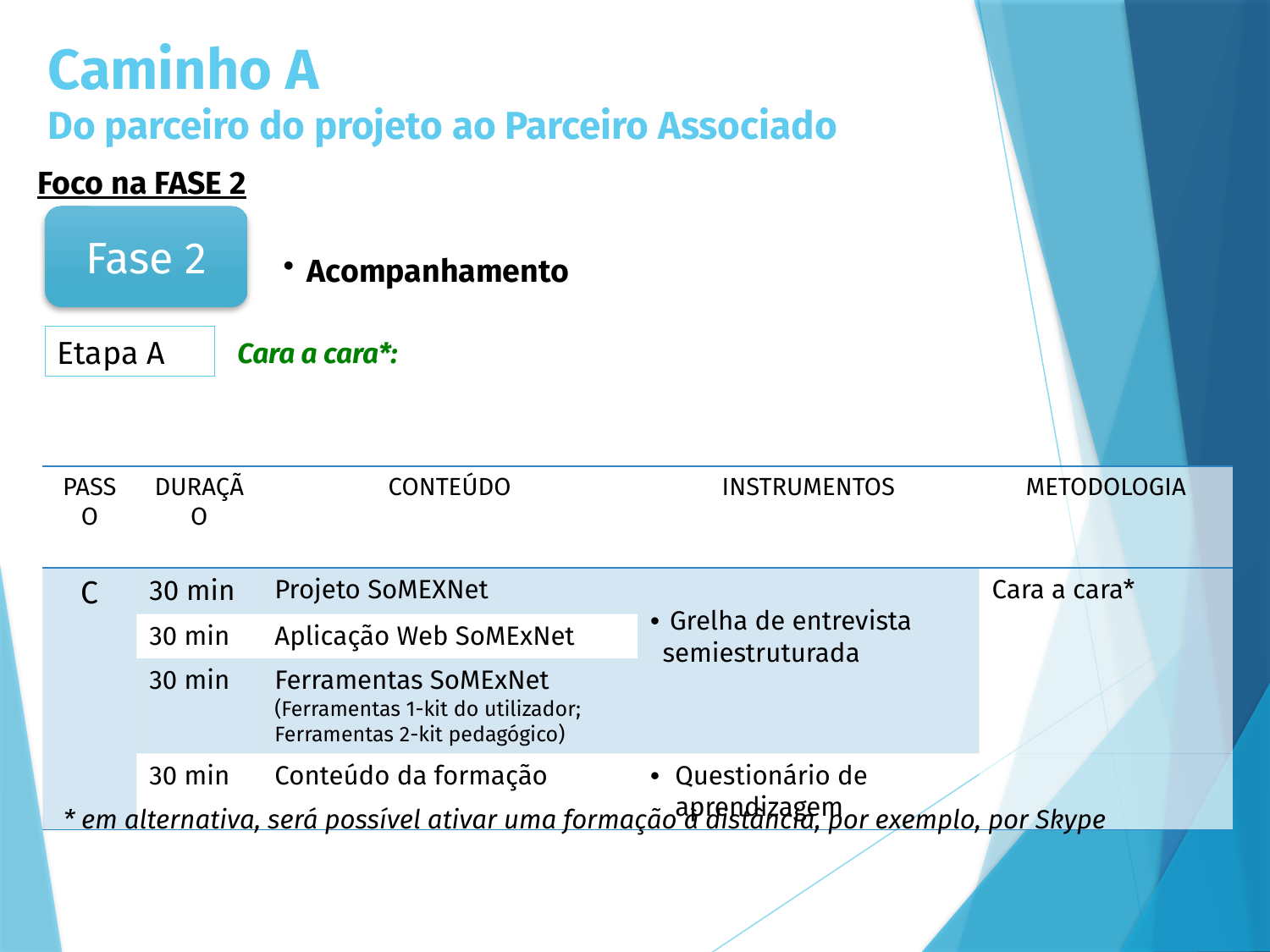

# Caminho A Do parceiro do projeto ao Parceiro Associado
Foco na FASE 2

Fase 2
Acompanhamento

Etapa A
Cara a cara*:
| PASSO | DURAÇÃO | CONTEÚDO | INSTRUMENTOS | METODOLOGIA |
| --- | --- | --- | --- | --- |
| C | 30 min | Projeto SoMEXNet | Grelha de entrevista semiestruturada | Cara a cara\* |
|  | 30 min | Aplicação Web SoMExNet |  |  |
|  | 30 min | Ferramentas SoMExNet (Ferramentas 1-kit do utilizador; Ferramentas 2-kit pedagógico) |  |  |
|  | 30 min | Conteúdo da formação | Questionário de aprendizagem |  |
* em alternativa, será possível ativar uma formação à distância, por exemplo, por Skype